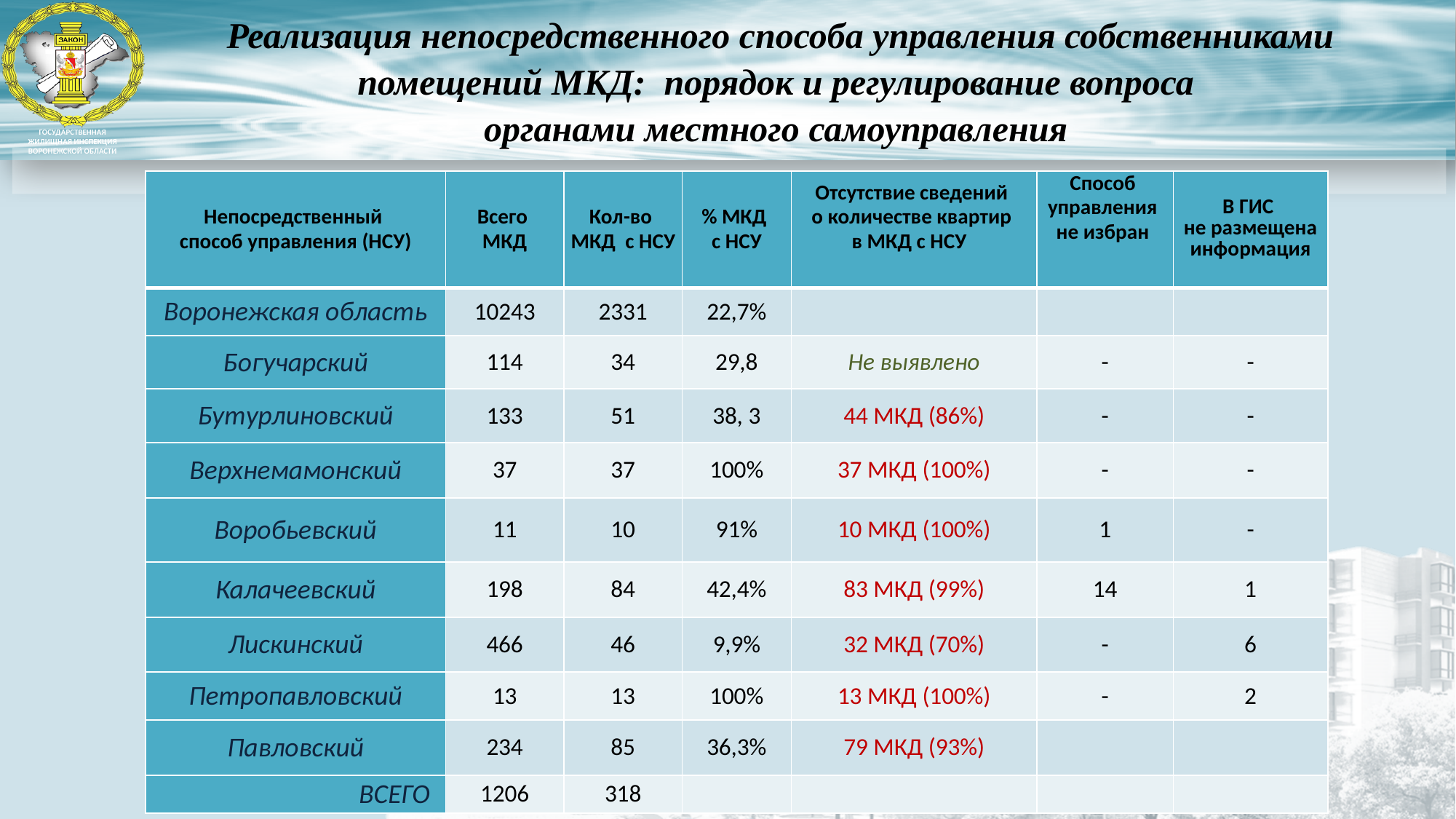

Реализация непосредственного способа управления собственниками помещений МКД:  порядок и регулирование вопроса
органами местного самоуправления

| Непосредственный способ управления (НСУ) | Всего МКД | Кол-во МКД с НСУ | % МКД с НСУ | Отсутствие сведений о количестве квартир в МКД с НСУ | Способ управления не избран | В ГИС не размещена информация |
| --- | --- | --- | --- | --- | --- | --- |
| Воронежская область | 10243 | 2331 | 22,7% |  |  |  |
| Богучарский | 114 | 34 | 29,8 | Не выявлено | - | - |
| Бутурлиновский | 133 | 51 | 38, 3 | 44 МКД (86%) | - | - |
| Верхнемамонский | 37 | 37 | 100% | 37 МКД (100%) | - | - |
| Воробьевский | 11 | 10 | 91% | 10 МКД (100%) | 1 | - |
| Калачеевский | 198 | 84 | 42,4% | 83 МКД (99%) | 14 | 1 |
| Лискинский | 466 | 46 | 9,9% | 32 МКД (70%) | - | 6 |
| Петропавловский | 13 | 13 | 100% | 13 МКД (100%) | - | 2 |
| Павловский | 234 | 85 | 36,3% | 79 МКД (93%) |  |  |
| ВСЕГО | 1206 | 318 |  |  |  |  |